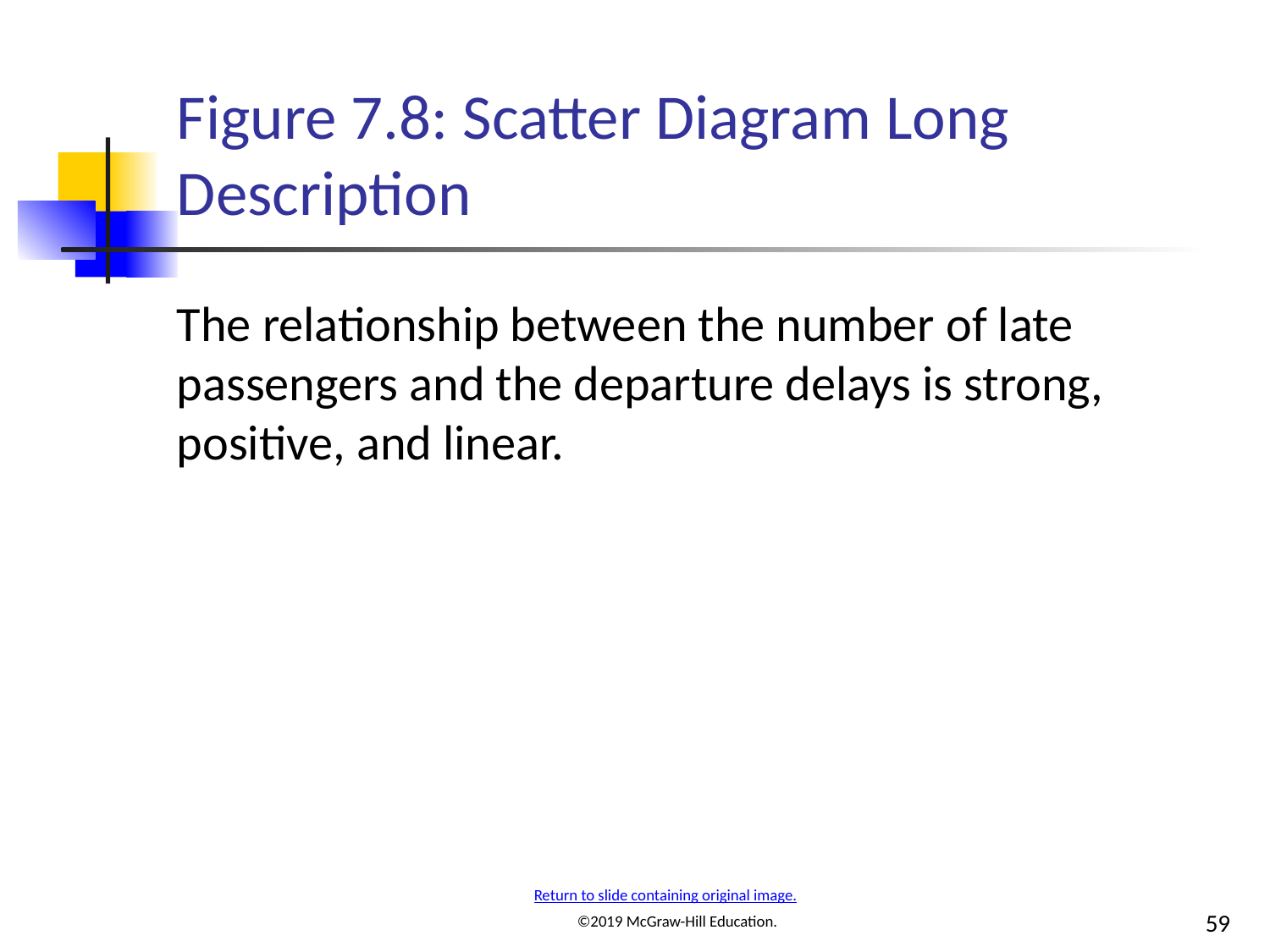

# Figure 7.8: Scatter Diagram Long Description
The relationship between the number of late passengers and the departure delays is strong, positive, and linear.
Return to slide containing original image.